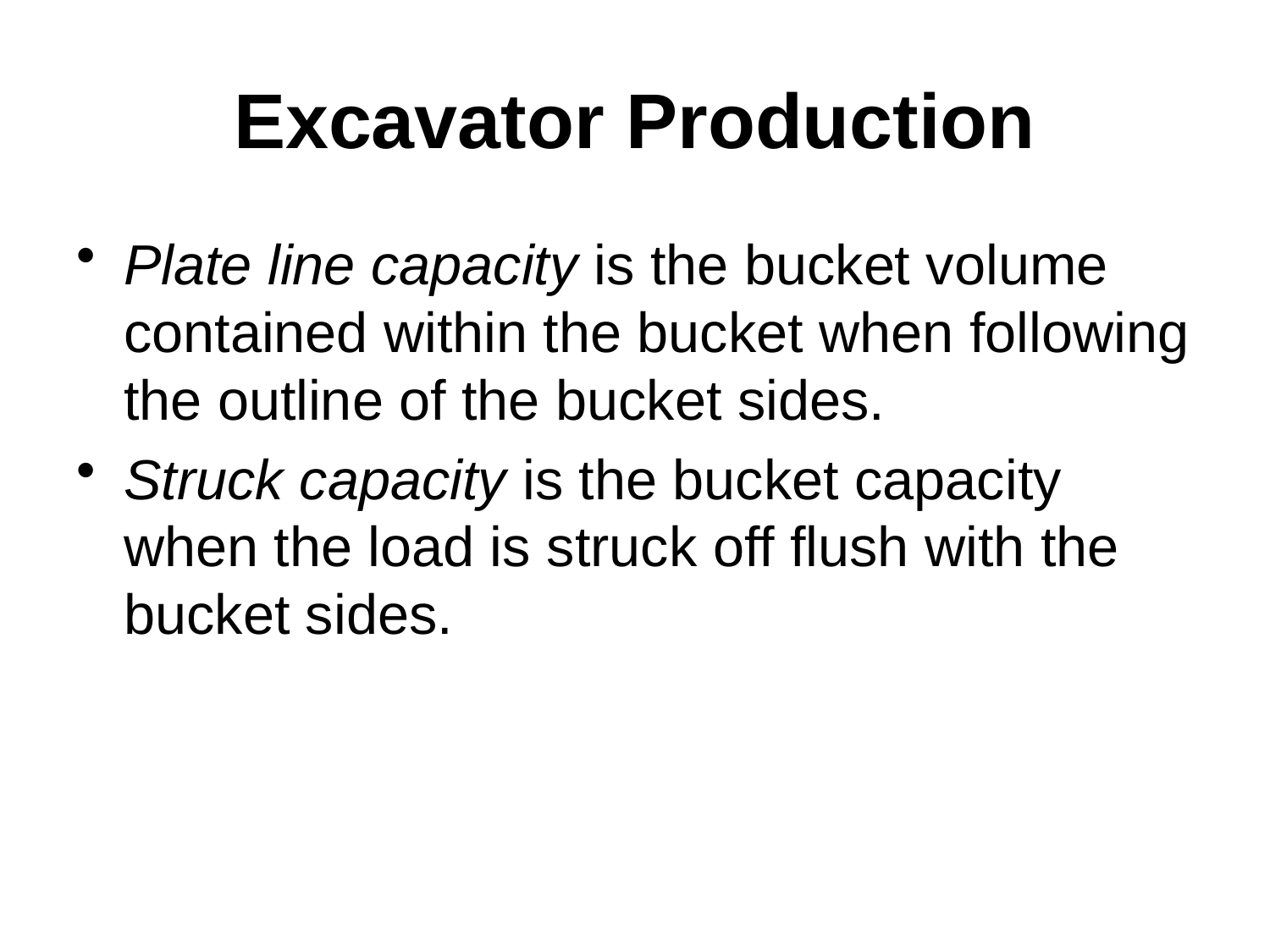

# Excavator Production
Plate line capacity is the bucket volume contained within the bucket when following the outline of the bucket sides.
Struck capacity is the bucket capacity when the load is struck off flush with the bucket sides.